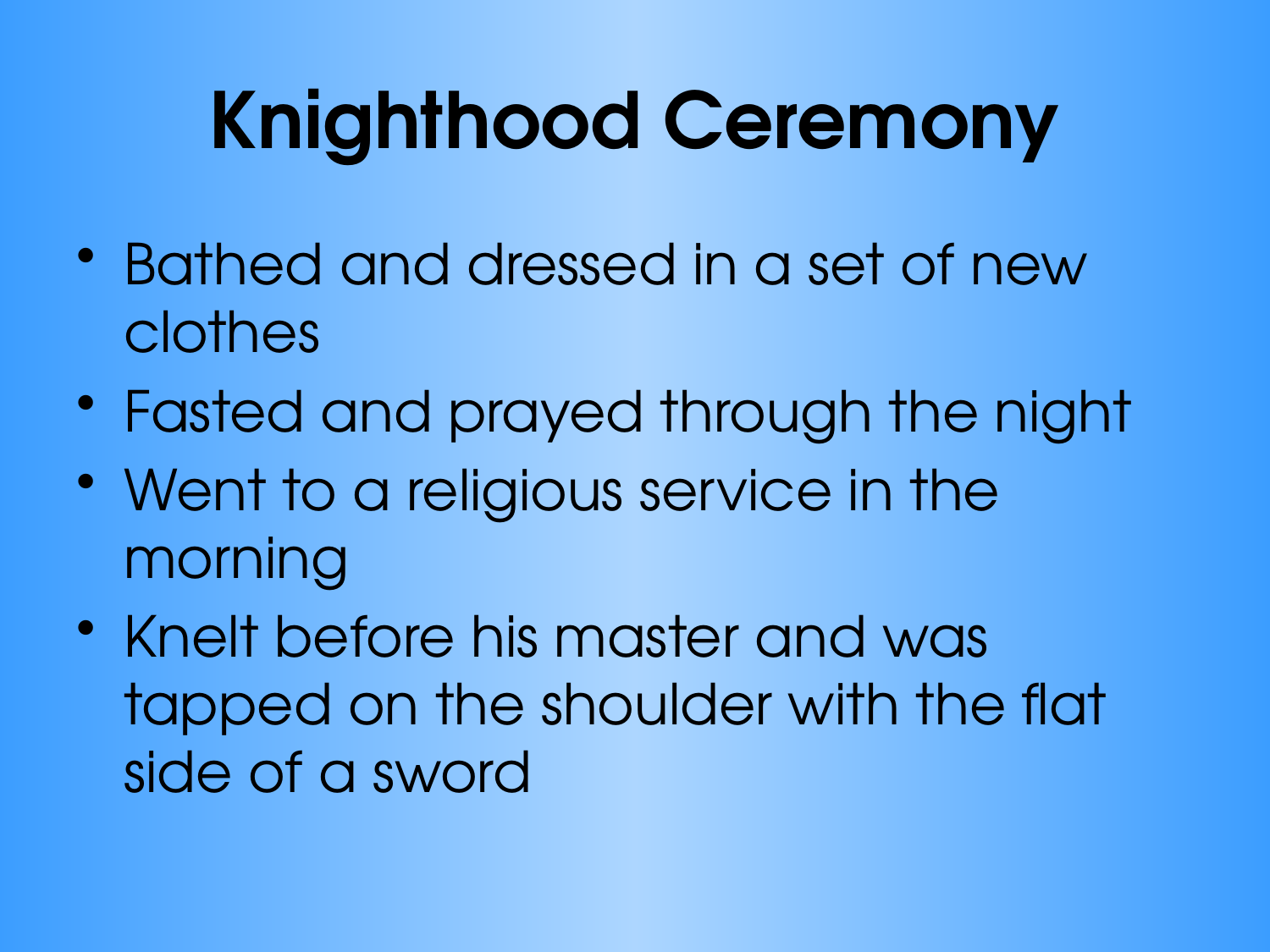

# Knighthood Ceremony
Bathed and dressed in a set of new clothes
Fasted and prayed through the night
Went to a religious service in the morning
Knelt before his master and was tapped on the shoulder with the flat side of a sword